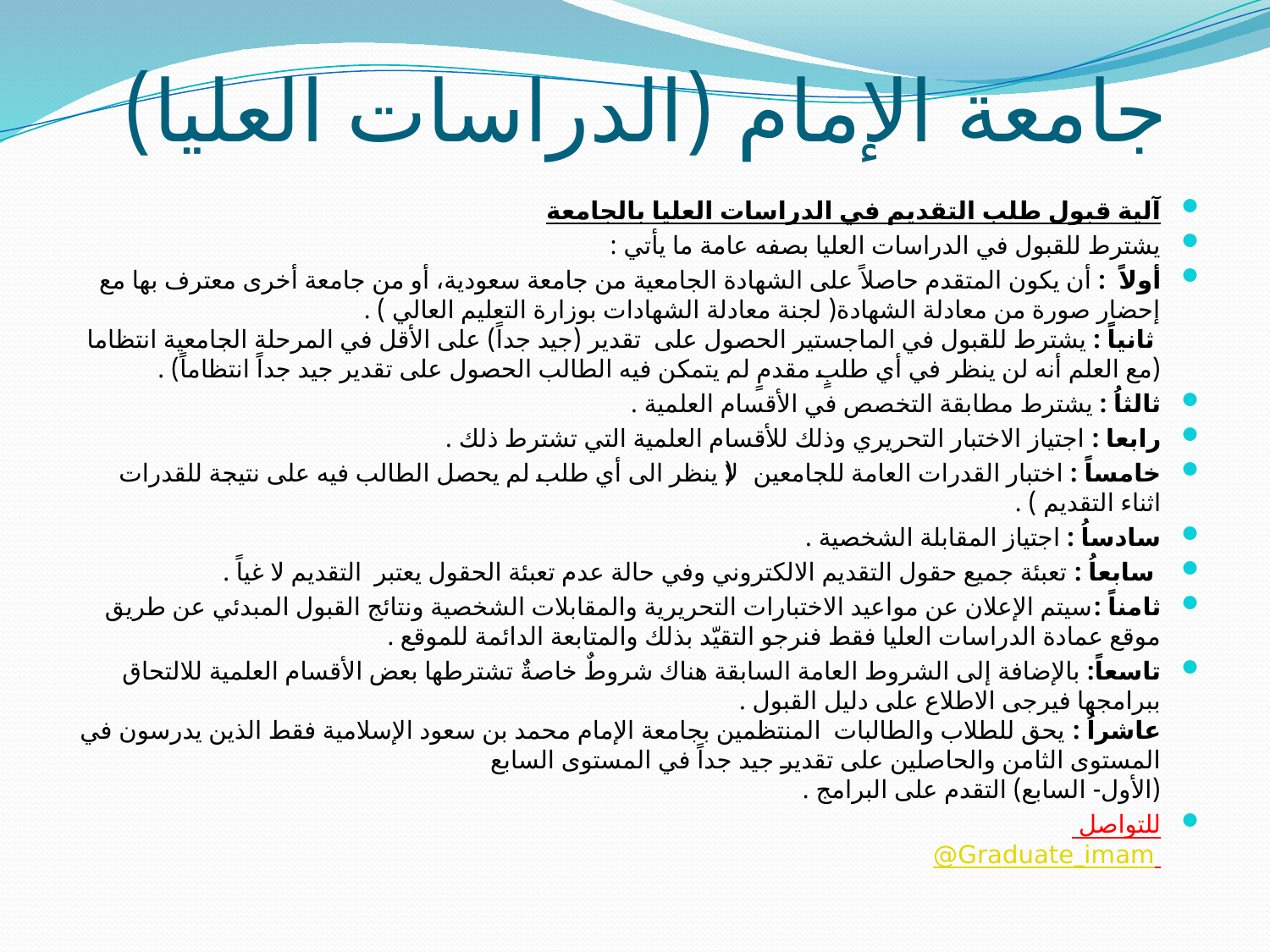

# جامعة الإمام (الدراسات العليا)
آلية قبول طلب التقديم في الدراسات العليا بالجامعة
يشترط للقبول في الدراسات العليا بصفه عامة ما يأتي :
أولاً  : أن يكون المتقدم حاصلاً على الشهادة الجامعية من جامعة سعودية، أو من جامعة أخرى معترف بها مع إحضار صورة من معادلة الشهادة( لجنة معادلة الشهادات بوزارة التعليم العالي ) .
 ثانياً : يشترط للقبول في الماجستير الحصول على  تقدير (جيد جداً) على الأقل في المرحلة الجامعية انتظاما
(مع العلم أنه لن ينظر في أي طلبٍ مقدمٍ لم يتمكن فيه الطالب الحصول على تقدير جيد جداً انتظاماً) .
ثالثاُ : يشترط مطابقة التخصص في الأقسام العلمية .
رابعا : اجتياز الاختبار التحريري وذلك للأقسام العلمية التي تشترط ذلك .
خامساً : اختبار القدرات العامة للجامعين (لا ينظر الى أي طلب لم يحصل الطالب فيه على نتيجة للقدرات  اثناء التقديم ) .
سادساُ : اجتياز المقابلة الشخصية .
 سابعاُ : تعبئة جميع حقول التقديم الالكتروني وفي حالة عدم تعبئة الحقول يعتبر  التقديم لا غياً .
ثامناً :سيتم الإعلان عن مواعيد الاختبارات التحريرية والمقابلات الشخصية ونتائج القبول المبدئي عن طريق موقع عمادة الدراسات العليا فقط فنرجو التقيّد بذلك والمتابعة الدائمة للموقع .
تاسعاً: بالإضافة إلى الشروط العامة السابقة هناك شروطٌ خاصةٌ تشترطها بعض الأقسام العلمية للالتحاق ببرامجها فيرجى الاطلاع على دليل القبول .
عاشراُ : يحق للطلاب والطالبات  المنتظمين بجامعة الإمام محمد بن سعود الإسلامية فقط الذين يدرسون في المستوى الثامن والحاصلين على تقدير جيد جداً في المستوى السابع 
(الأول- السابع) التقدم على البرامج .
للتواصل
 @Graduate_imam